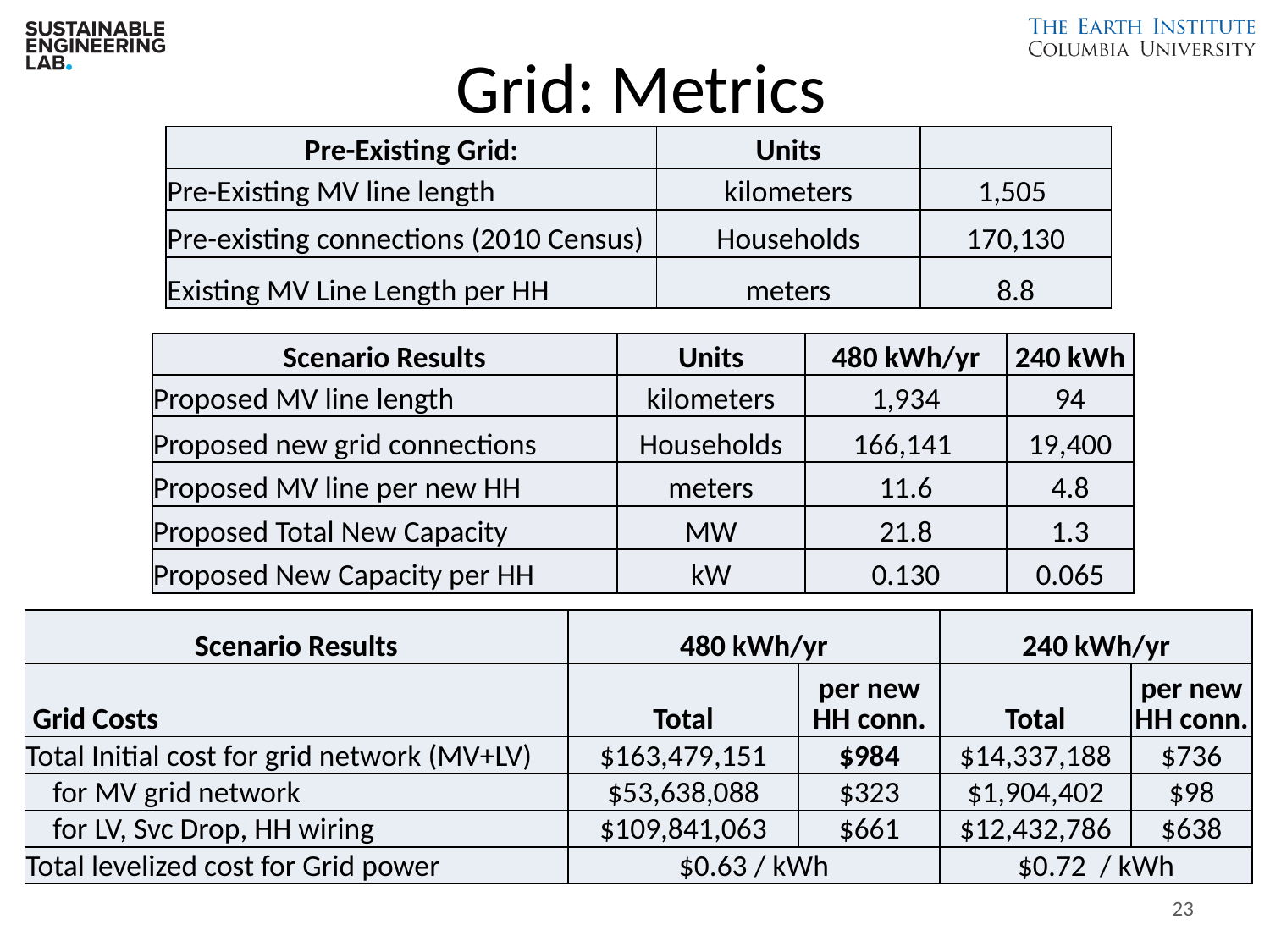

# Grid: Metrics
| Pre-Existing Grid: | Units |  |
| --- | --- | --- |
| Pre-Existing MV line length | kilometers | 1,505 |
| Pre-existing connections (2010 Census) | Households | 170,130 |
| Existing MV Line Length per HH | meters | 8.8 |
| Scenario Results | Units | 480 kWh/yr | 240 kWh |
| --- | --- | --- | --- |
| Proposed MV line length | kilometers | 1,934 | 94 |
| Proposed new grid connections | Households | 166,141 | 19,400 |
| Proposed MV line per new HH | meters | 11.6 | 4.8 |
| Proposed Total New Capacity | MW | 21.8 | 1.3 |
| Proposed New Capacity per HH | kW | 0.130 | 0.065 |
| Scenario Results | 480 kWh/yr |  | 240 kWh/yr |  |
| --- | --- | --- | --- | --- |
| Grid Costs | Total | per new HH conn. | Total | per new HH conn. |
| Total Initial cost for grid network (MV+LV) | $163,479,151 | $984 | $14,337,188 | $736 |
| for MV grid network | $53,638,088 | $323 | $1,904,402 | $98 |
| for LV, Svc Drop, HH wiring | $109,841,063 | $661 | $12,432,786 | $638 |
| Total levelized cost for Grid power | $0.63 / kWh |  | $0.72 / kWh |  |
23